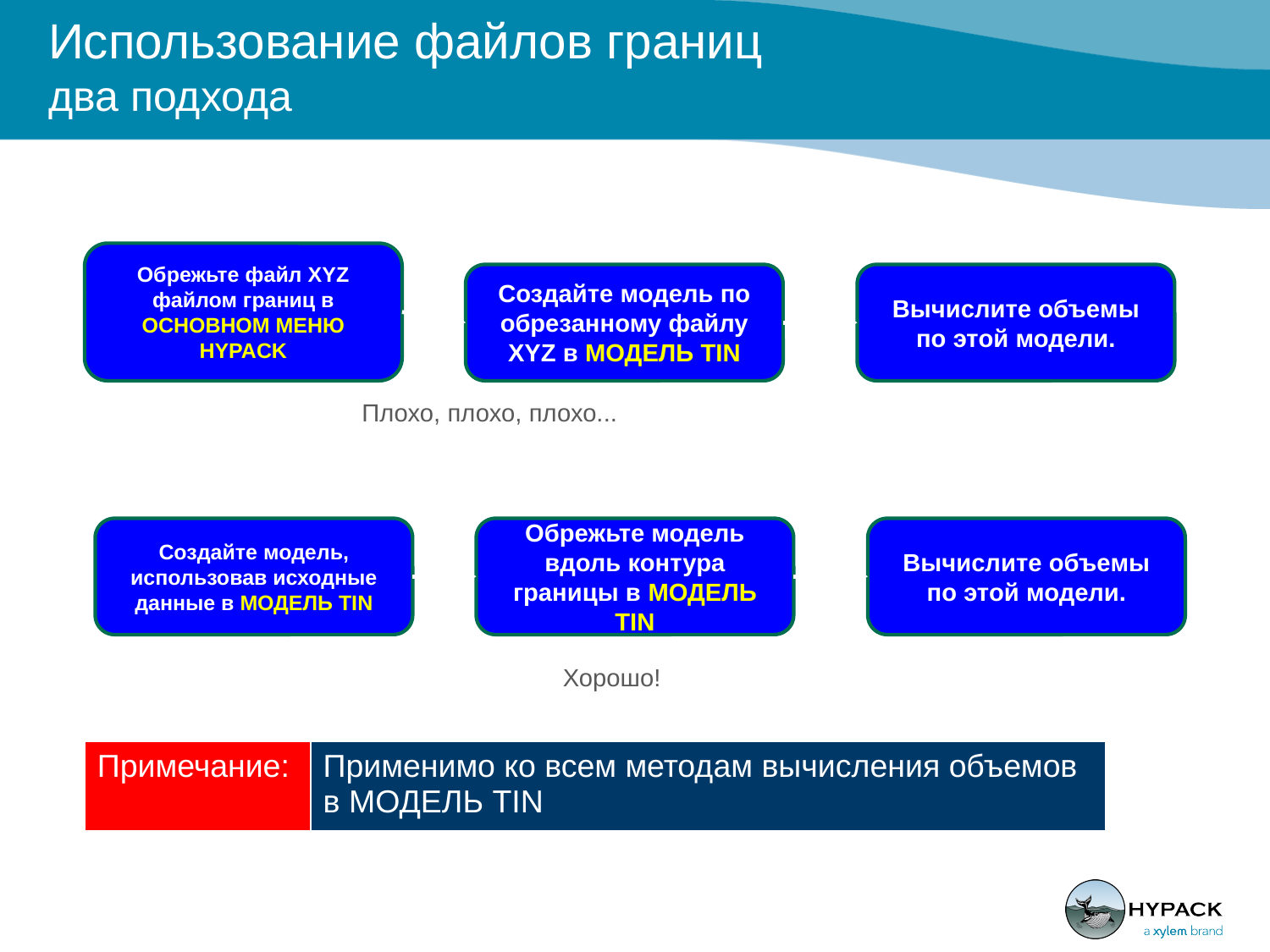

# Использование файлов границ два подхода
Обрежьте файл XYZ файлом границ в ОСНОВНОМ МЕНЮ HYPACK
Создайте модель по обрезанному файлу XYZ в МОДЕЛЬ TIN
Вычислите объемы по этой модели.
Плохо, плохо, плохо...
Создайте модель, использовав исходные данные в МОДЕЛЬ TIN
Обрежьте модель вдоль контура границы в МОДЕЛЬ TIN
Вычислите объемы по этой модели.
Хорошо!
| Примечание: | Применимо ко всем методам вычисления объемов в МОДЕЛЬ TIN |
| --- | --- |